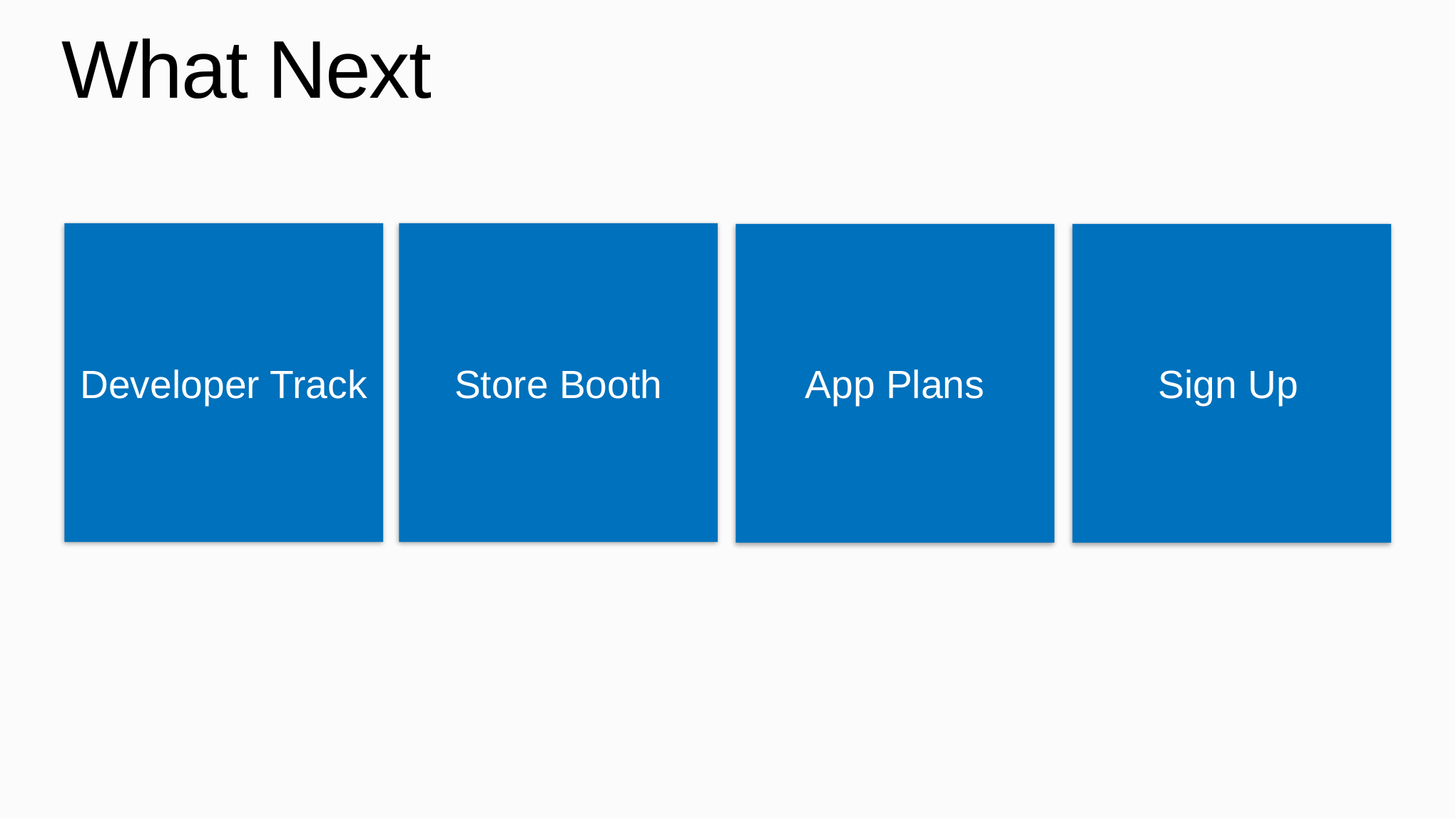

# What Next

App Plans
Sign Up
Developer Track
Store Booth